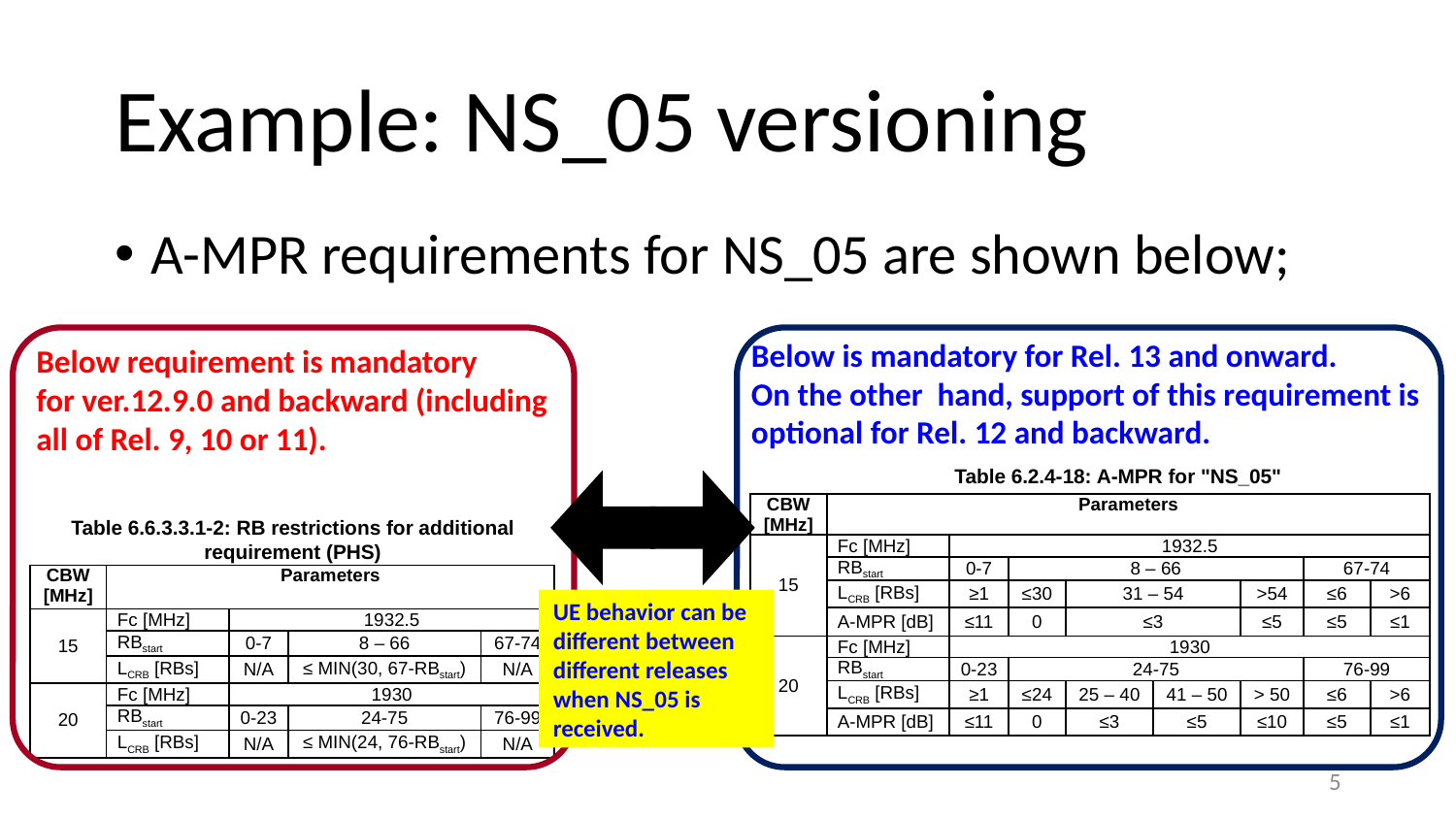

# Example: NS_05 versioning
A-MPR requirements for NS_05 are shown below;

Below is mandatory for Rel. 13 and onward.
On the other  hand, support of this requirement is optional for Rel. 12 and backward.

Below requirement is mandatory
for ver.12.9.0 and backward (including all of Rel. 9, 10 or 11).
Table 6.2.4-18: A-MPR for "NS_05"

| CBW [MHz] | Parameters |  |  |  |  |  |  |  |
| --- | --- | --- | --- | --- | --- | --- | --- | --- |
| 15 | Fc [MHz] | 1932.5 |  |  |  |  |  |  |
|  | RBstart | 0-7 | 8 – 66 |  |  |  | 67-74 |  |
|  | LCRB [RBs] | ≥1 | ≤30 | 31 – 54 |  | >54 | ≤6 | >6 |
|  | A-MPR [dB] | ≤11 | 0 | ≤3 |  | ≤5 | ≤5 | ≤1 |
| 20 | Fc [MHz] | 1930 |  |  |  |  |  |  |
|  | RBstart | 0-23 | 24-75 |  |  |  | 76-99 |  |
|  | LCRB [RBs] | ≥1 | ≤24 | 25 – 40 | 41 – 50 | > 50 | ≤6 | >6 |
|  | A-MPR [dB] | ≤11 | 0 | ≤3 | ≤5 | ≤10 | ≤5 | ≤1 |
Table 6.6.3.3.1-2: RB restrictions for additional requirement (PHS)
| CBW [MHz] | Parameters |  |  |  |
| --- | --- | --- | --- | --- |
| 15 | Fc [MHz] | 1932.5 |  |  |
|  | RBstart | 0-7 | 8 – 66 | 67-74 |
|  | LCRB [RBs] | N/A | ≤ MIN(30, 67-RBstart) | N/A |
| 20 | Fc [MHz] | 1930 |  |  |
|  | RBstart | 0-23 | 24-75 | 76-99 |
|  | LCRB [RBs] | N/A | ≤ MIN(24, 76-RBstart) | N/A |
UE behavior can be different between different releases when NS_05 is received.
5